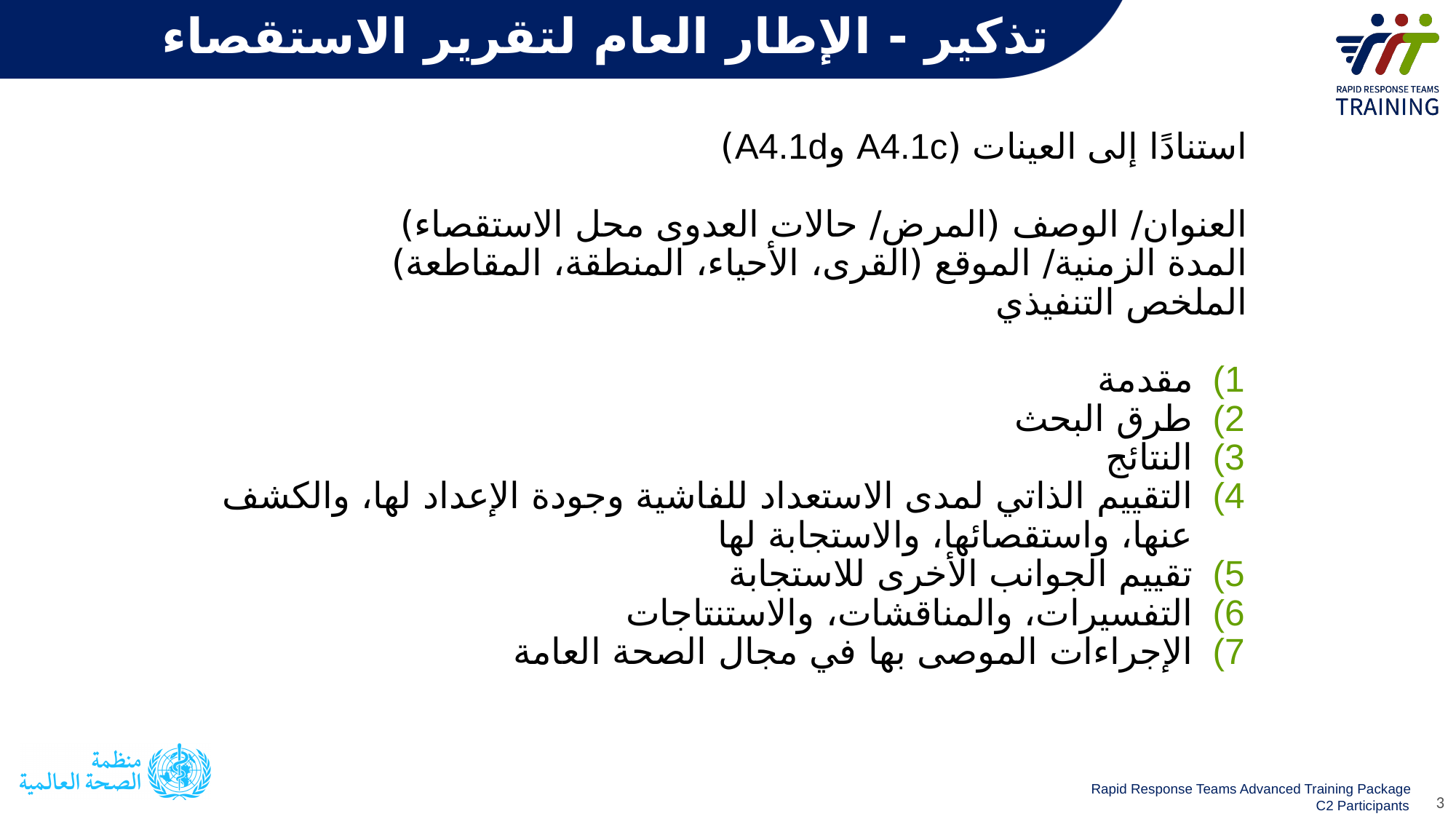

# تذكير - الإطار العام لتقرير الاستقصاء
استنادًا إلى العينات (A4.1c وA4.1d)

العنوان/ الوصف (المرض/ حالات العدوى محل الاستقصاء)
المدة الزمنية/ الموقع (القرى، الأحياء، المنطقة، المقاطعة)
‏الملخص التنفيذي

مقدمة
طرق البحث
النتائج
التقييم الذاتي لمدى الاستعداد للفاشية وجودة الإعداد لها، والكشف عنها، واستقصائها، والاستجابة لها
تقييم الجوانب الأخرى للاستجابة
التفسيرات، والمناقشات، والاستنتاجات
الإجراءات الموصى بها في مجال الصحة العامة